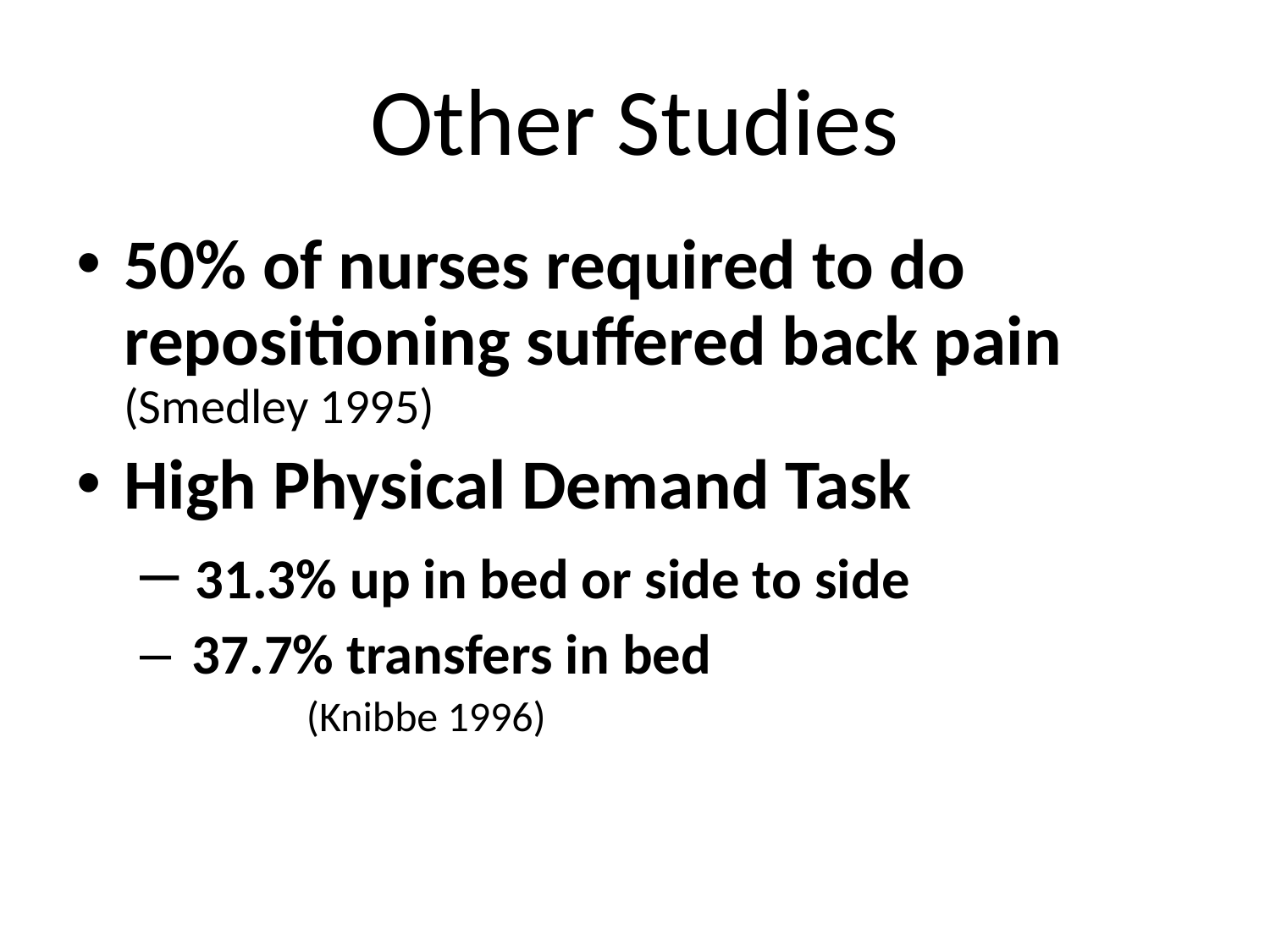

# Other Studies
50% of nurses required to do repositioning suffered back pain (Smedley 1995)
High Physical Demand Task
 31.3% up in bed or side to side
 37.7% transfers in bed
		(Knibbe 1996)